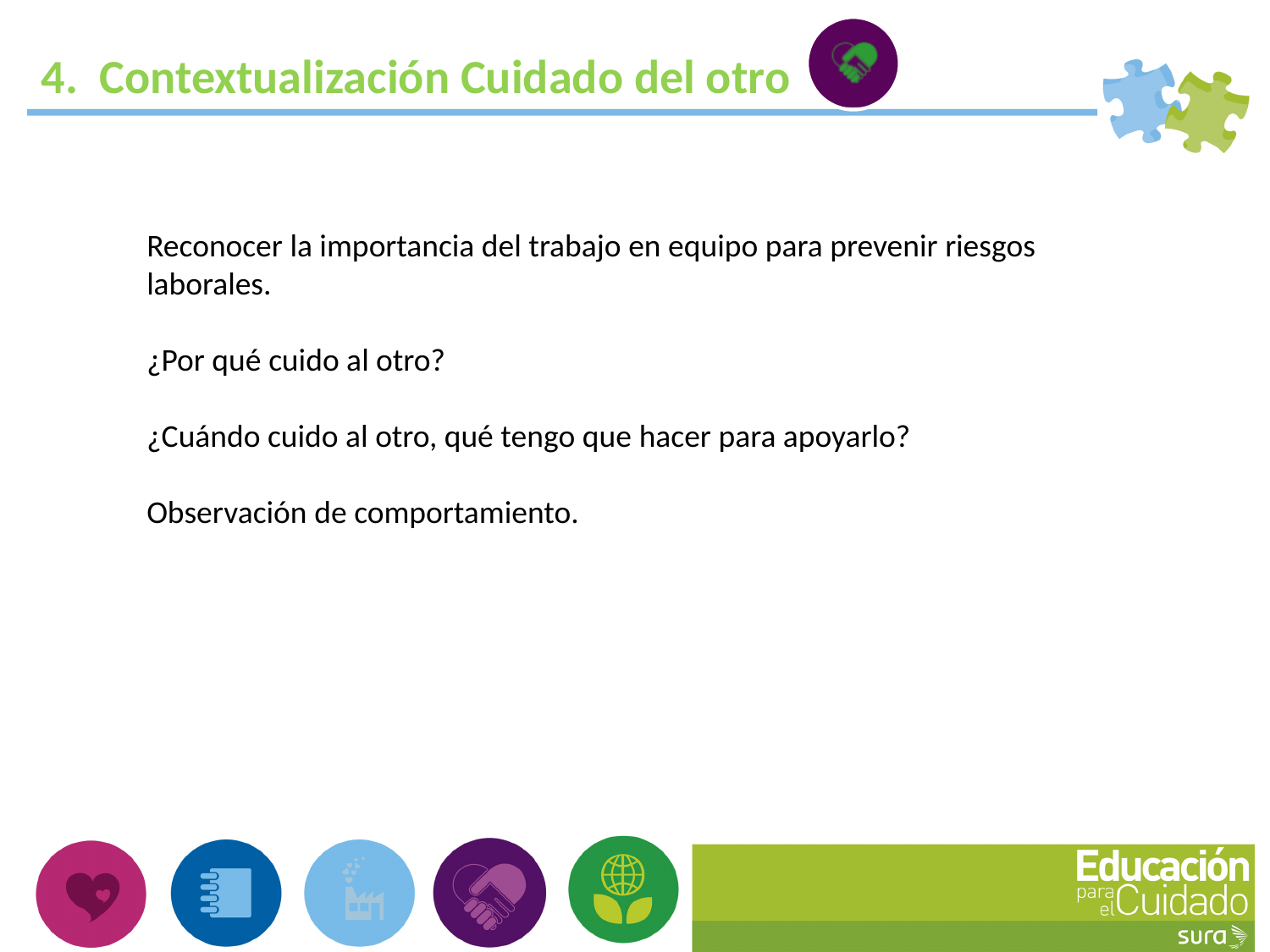

4.  Contextualización Cuidado del otro

Reconocer la importancia del trabajo en equipo para prevenir riesgos laborales.

¿Por qué cuido al otro?

¿Cuándo cuido al otro, qué tengo que hacer para apoyarlo?

Observación de comportamiento.